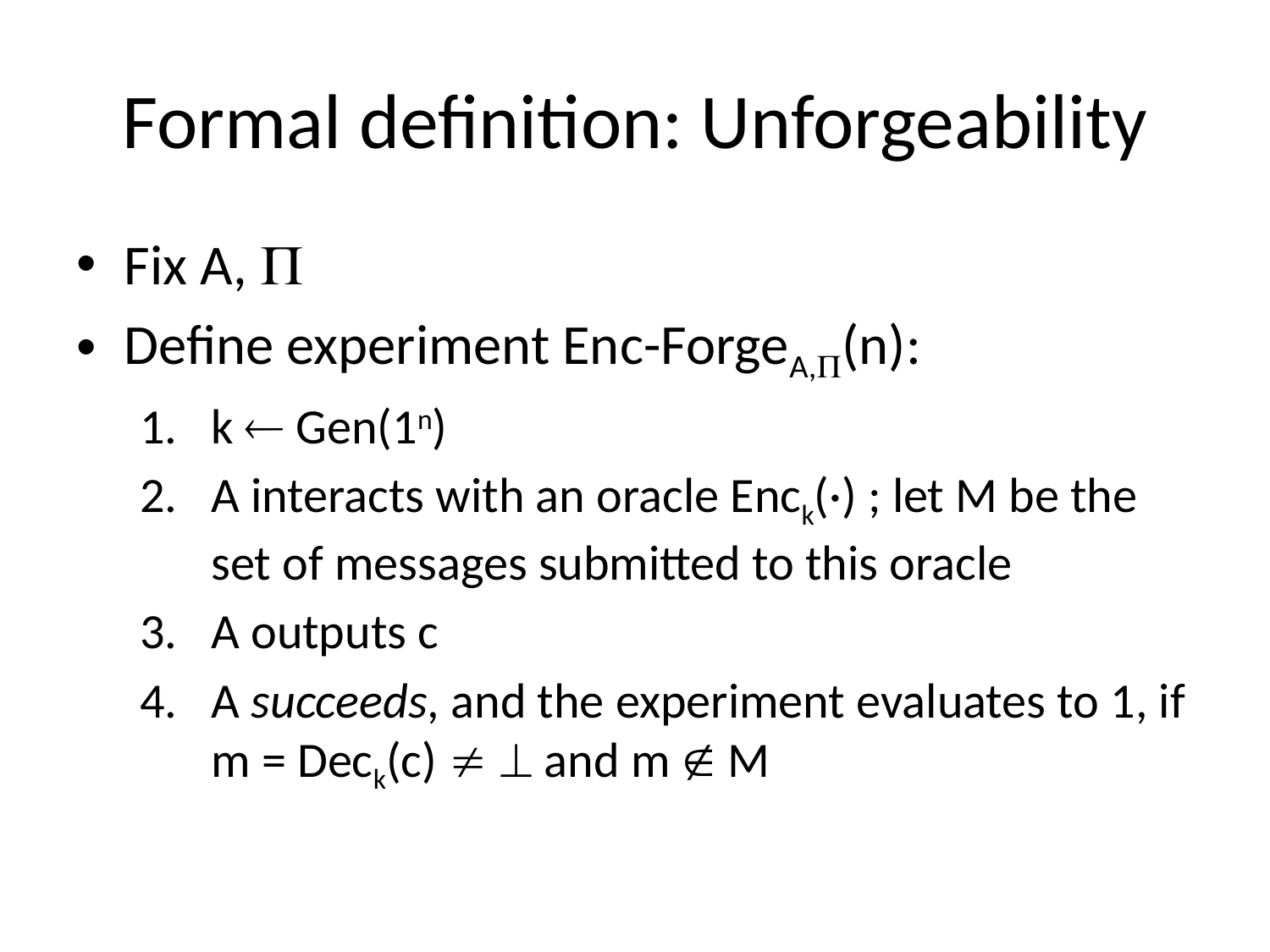

# Formal definition: Unforgeability
Fix A, Π
Define experiment Enc-ForgeA,Π(n):
k ← Gen(1n)
A interacts with an oracle Enck(·) ; let M be the set of messages submitted to this oracle
A outputs c
A succeeds, and the experiment evaluates to 1, if m = Deck(c) ≠ ⊥ and m ∉ M